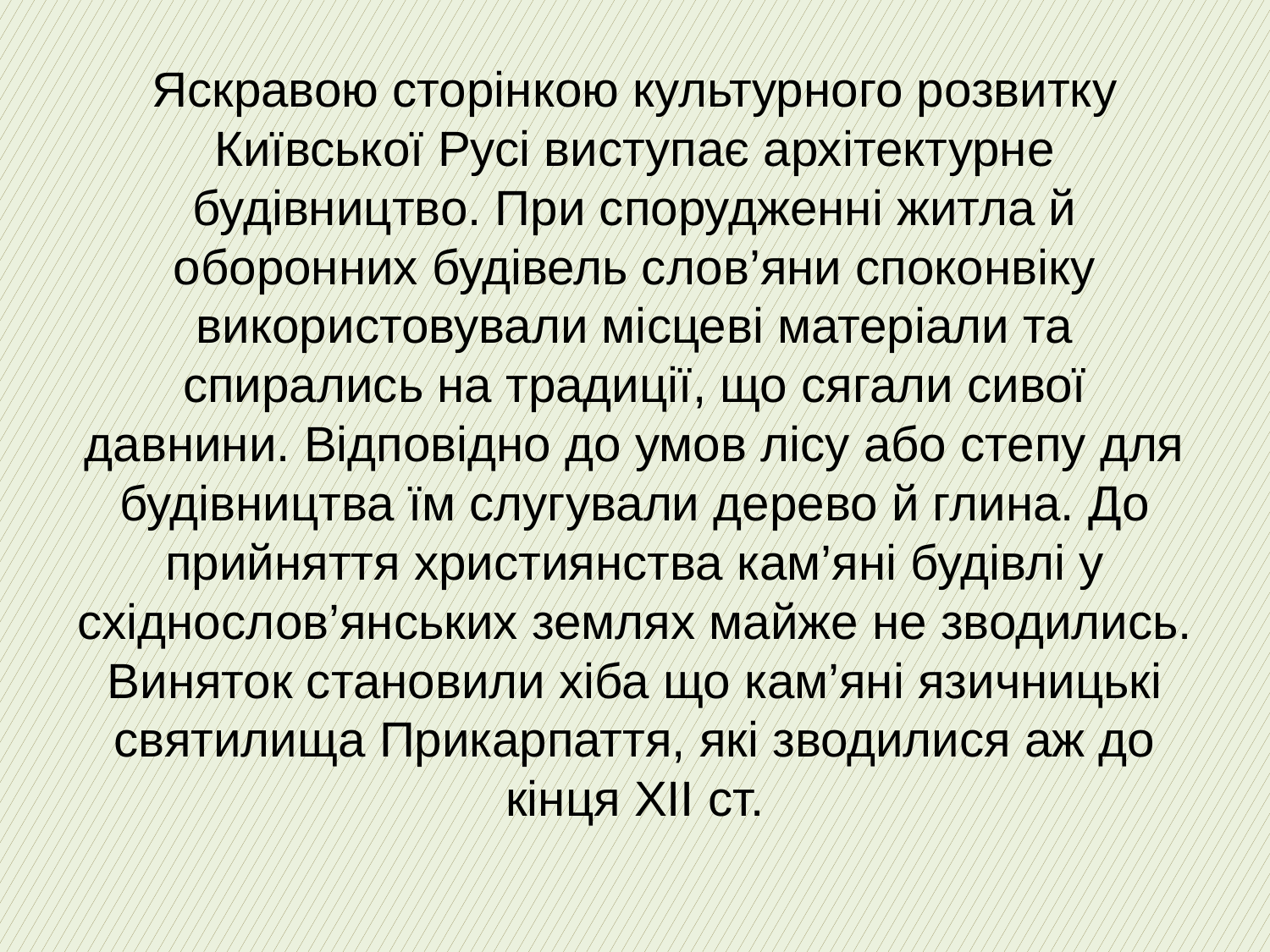

# Яскравою сторінкою культурного розвитку Київської Русі виступає архітектурне будівництво. При спорудженні житла й оборонних будівель слов’яни споконвіку використовували місцеві матеріали та спирались на традиції, що сягали сивої давнини. Відповідно до умов лісу або степу для будівництва їм слугували дерево й глина. До прийняття християнства кам’яні будівлі у східнослов’янських землях майже не зводились. Виняток становили хіба що кам’яні язичницькі святилища Прикарпаття, які зводилися аж до кінця XII ст.